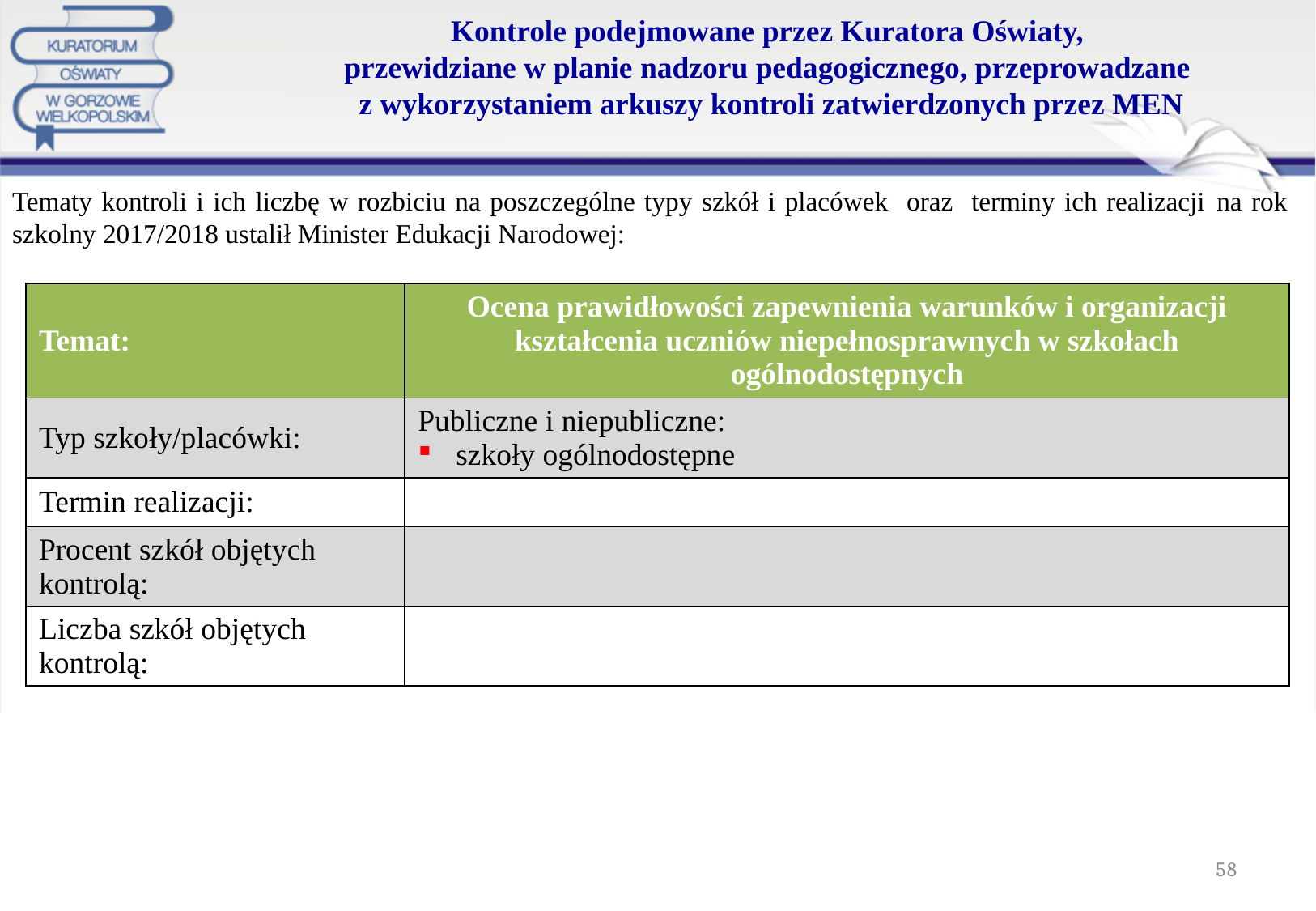

# Kontrole podejmowane przez Kuratora Oświaty, przewidziane w planie nadzoru pedagogicznego, przeprowadzane z wykorzystaniem arkuszy kontroli zatwierdzonych przez MEN
Tematy kontroli i ich liczbę w rozbiciu na poszczególne typy szkół i placówek  oraz  terminy ich realizacji na rok szkolny 2017/2018 ustalił Minister Edukacji Narodowej:

| Temat: | Ocena prawidłowości zapewnienia warunków i organizacji kształcenia uczniów niepełnosprawnych w szkołach ogólnodostępnych |
| --- | --- |
| Typ szkoły/placówki: | Publiczne i niepubliczne: szkoły ogólnodostępne |
| Termin realizacji: |  |
| Procent szkół objętych kontrolą: |  |
| Liczba szkół objętych kontrolą: |  |

58